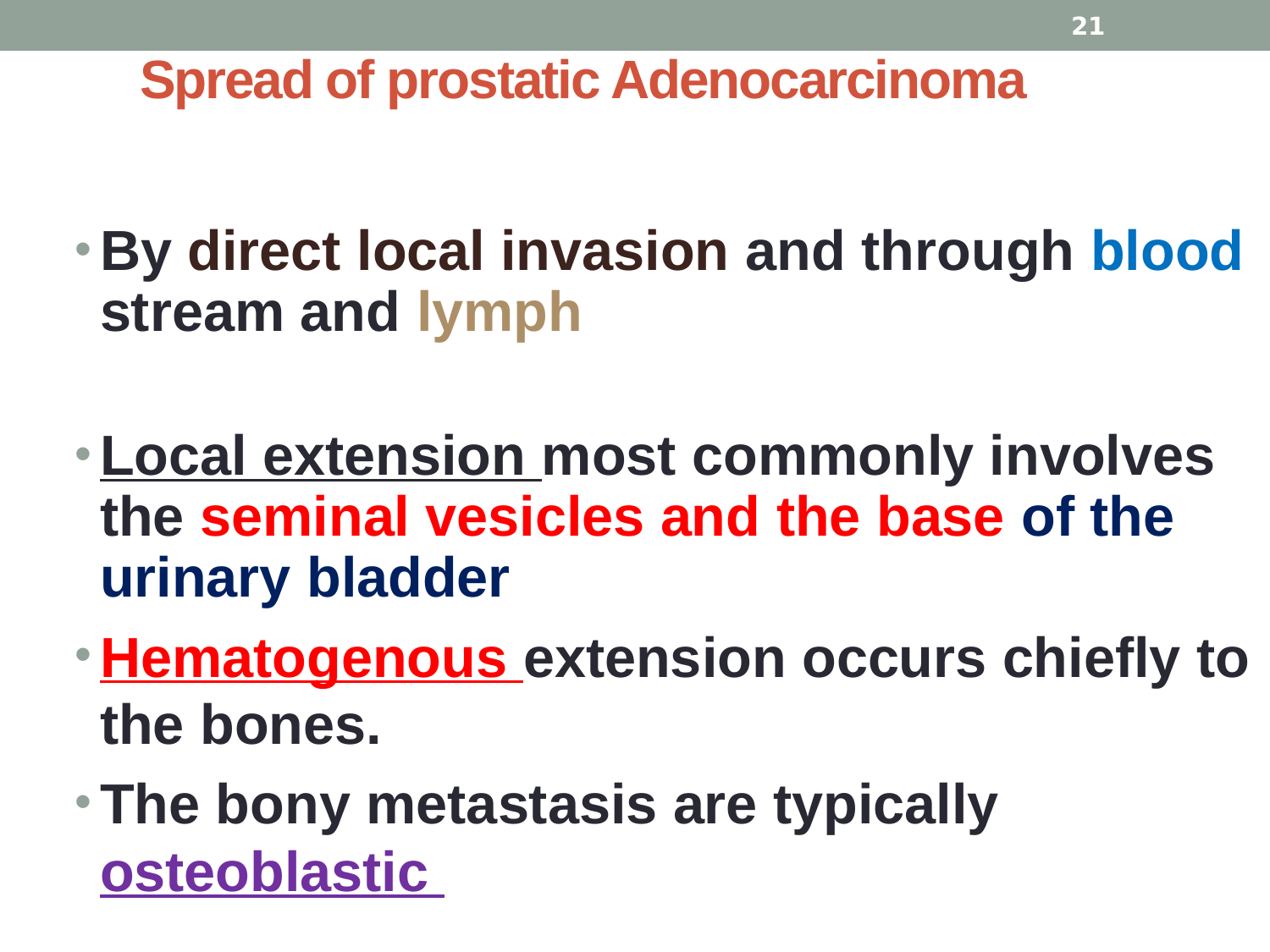

21
# Spread of prostatic Adenocarcinoma

By direct local invasion and through blood stream and lymph

Local extension most commonly involves the seminal vesicles and the base of the urinary bladder
Hematogenous extension occurs chiefly to the bones.
The bony metastasis are typically osteoblastic